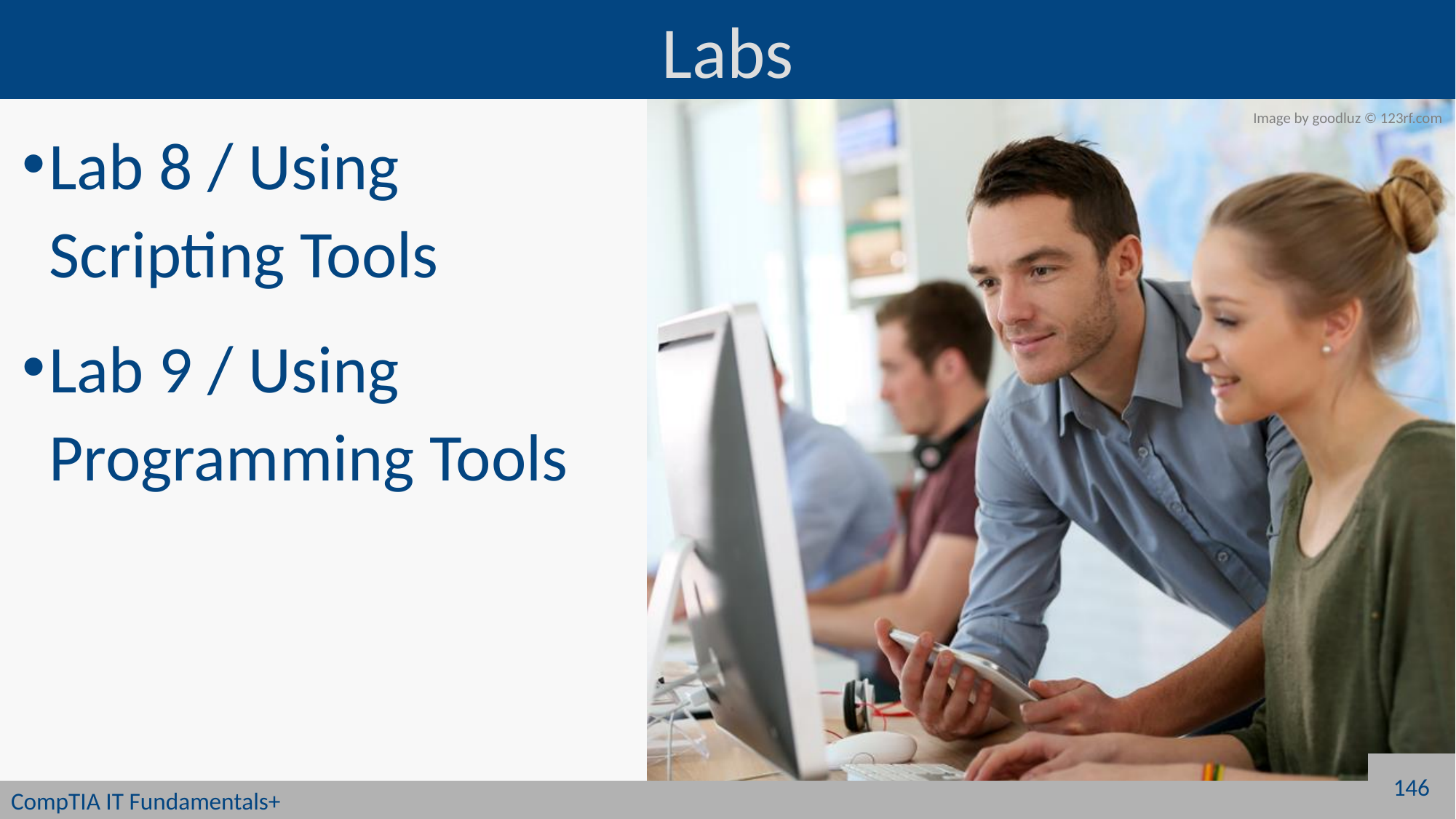

Lab 8 / Using Scripting Tools
Lab 9 / Using Programming Tools
146
CompTIA IT Fundamentals+